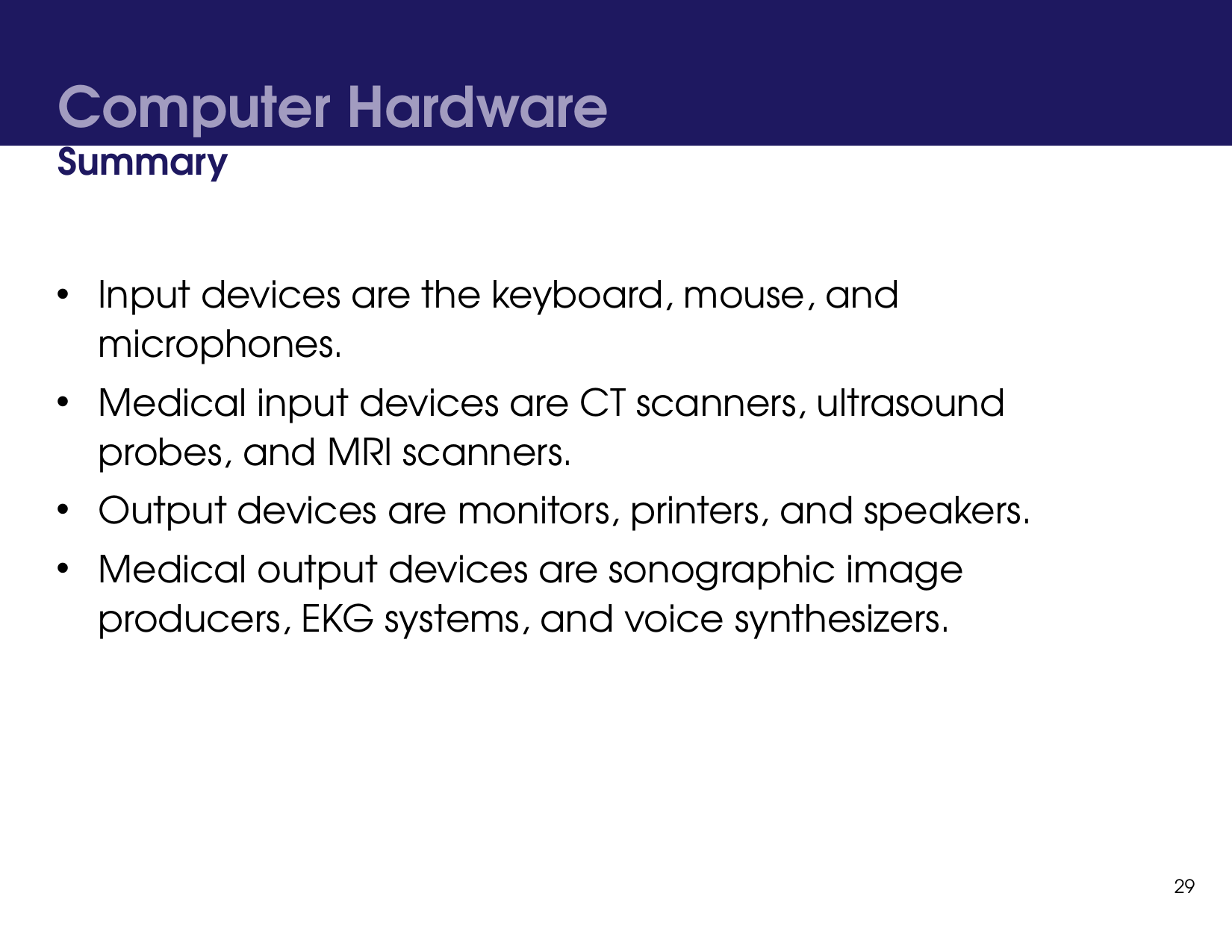

# Computer Hardware Summary
Input devices are the keyboard, mouse, and microphones.
Medical input devices are CT scanners, ultrasound probes, and MRI scanners.
Output devices are monitors, printers, and speakers.
Medical output devices are sonographic image producers, EKG systems, and voice synthesizers.
29